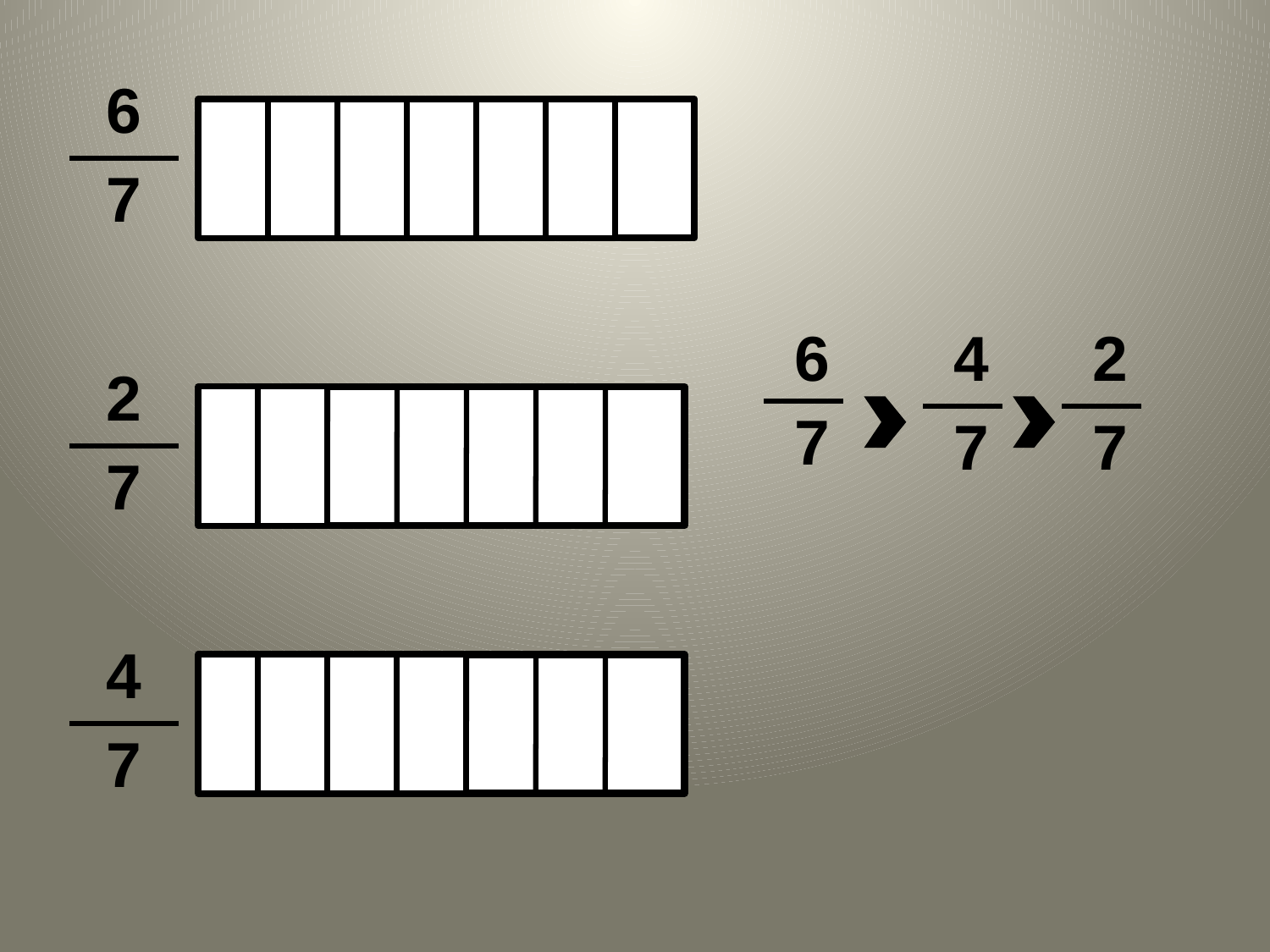

| 6 |
| --- |
| 7 |

| 6 |
| --- |
| 7 |
| 4 |
| --- |
| 7 |
| 2 |
| --- |
| 7 |
›
›
| 2 |
| --- |
| 7 |

| 4 |
| --- |
| 7 |